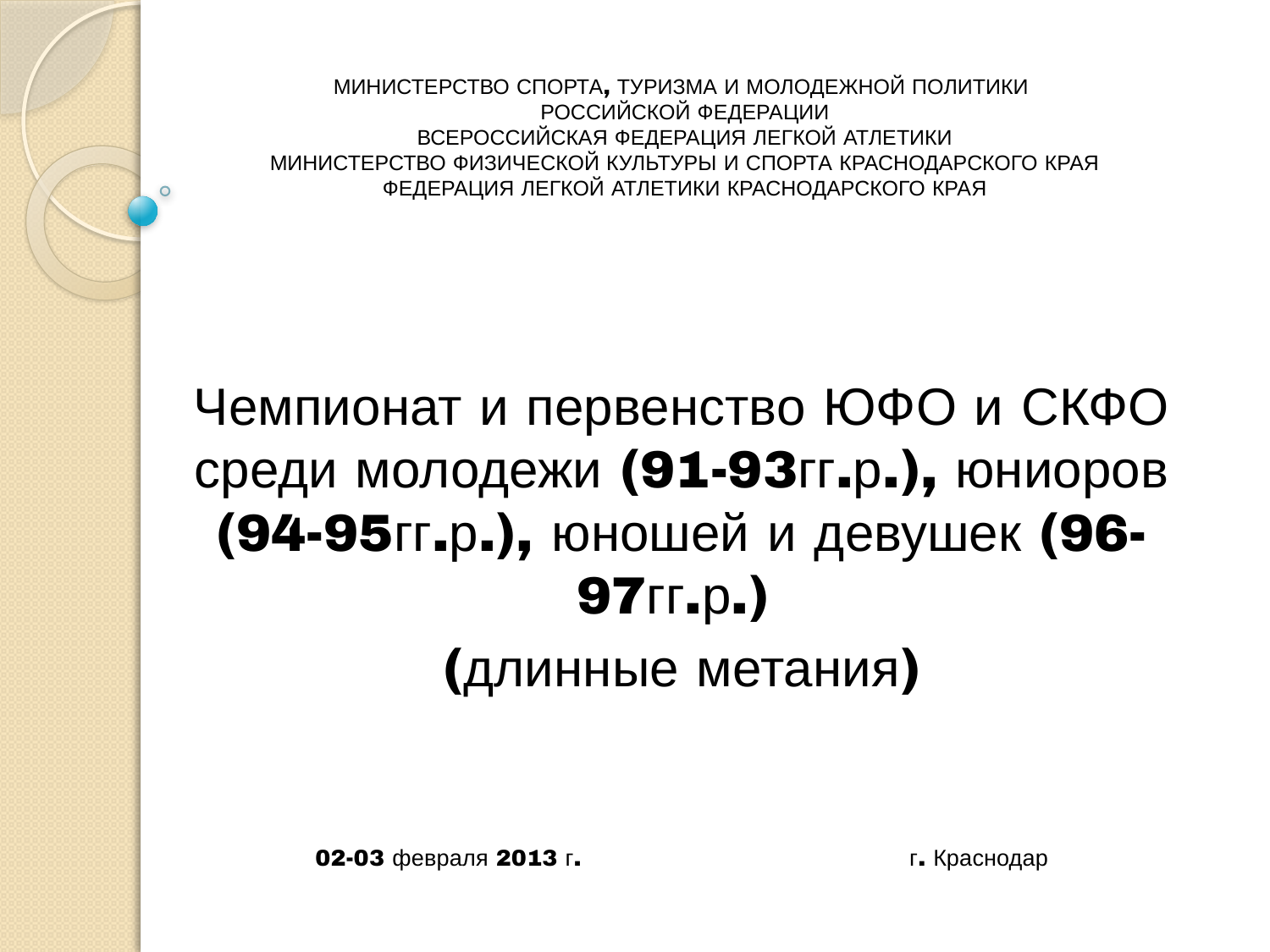

# МИНИСТЕРСТВО СПОРТА, ТУРИЗМА И МОЛОДЕЖНОЙ ПОЛИТИКИ РОССИЙСКОЙ ФЕДЕРАЦИИ ВСЕРОССИЙСКАЯ ФЕДЕРАЦИЯ ЛЕГКОЙ АТЛЕТИКИ МИНИСТЕРСТВО ФИЗИЧЕСКОЙ КУЛЬТУРЫ И СПОРТА КРАСНОДАРСКОГО КРАЯ ФЕДЕРАЦИЯ ЛЕГКОЙ АТЛЕТИКИ КРАСНОДАРСКОГО КРАЯ

Чемпионат и первенство ЮФО и СКФО среди молодежи (91-93гг.р.), юниоров (94-95гг.р.), юношей и девушек (96-97гг.р.)
(длинные метания)

02-03 февраля 2013 г.             		                г. Краснодар